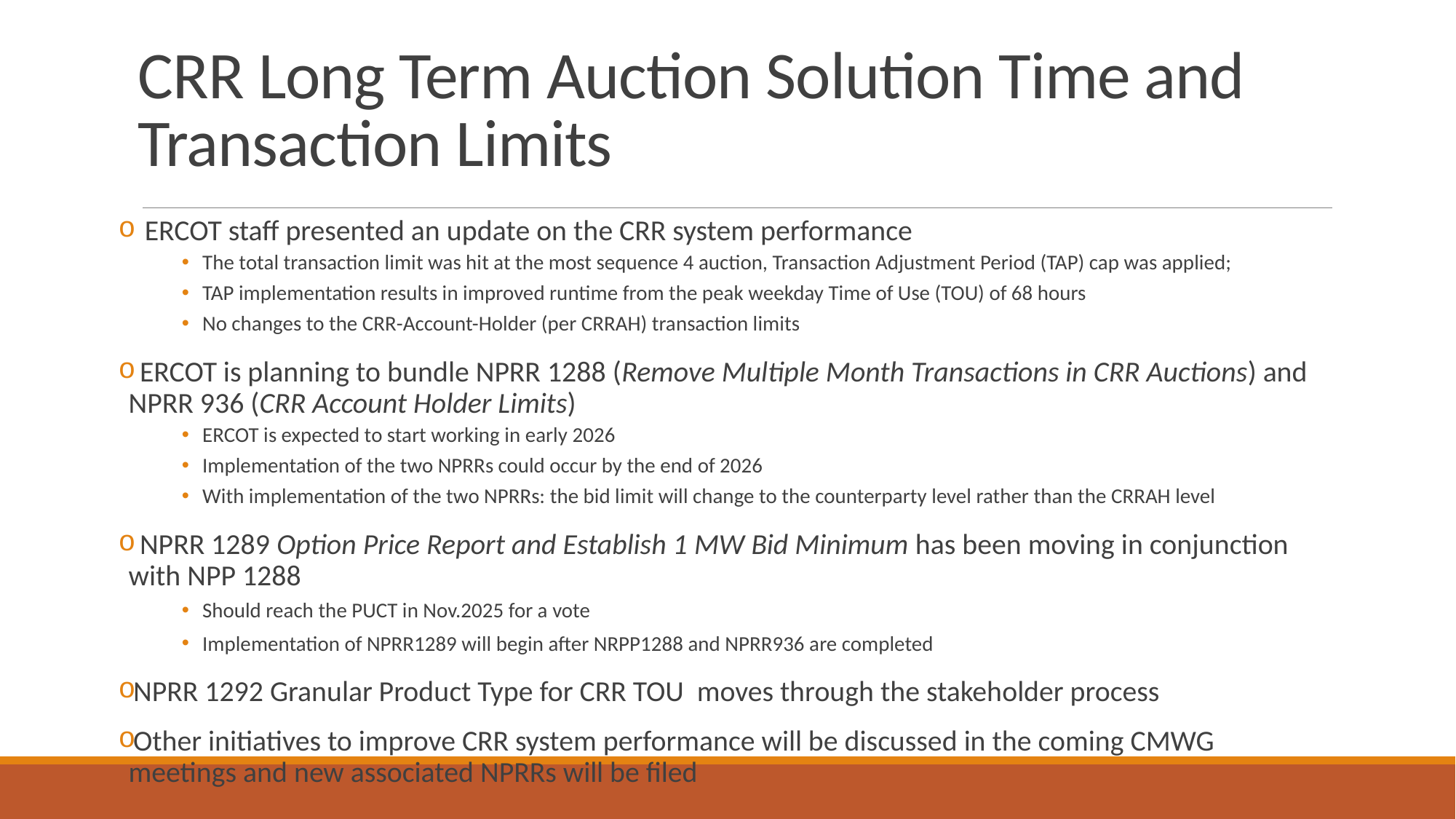

# CRR Long Term Auction Solution Time and Transaction Limits
ERCOT staff presented an update on the CRR system performance
The total transaction limit was hit at the most sequence 4 auction, Transaction Adjustment Period (TAP) cap was applied;
TAP implementation results in improved runtime from the peak weekday Time of Use (TOU) of 68 hours
No changes to the CRR-Account-Holder (per CRRAH) transaction limits
 ERCOT is planning to bundle NPRR 1288 (Remove Multiple Month Transactions in CRR Auctions) and NPRR 936 (CRR Account Holder Limits)
ERCOT is expected to start working in early 2026
Implementation of the two NPRRs could occur by the end of 2026
With implementation of the two NPRRs: the bid limit will change to the counterparty level rather than the CRRAH level
 NPRR 1289 Option Price Report and Establish 1 MW Bid Minimum has been moving in conjunction with NPP 1288
Should reach the PUCT in Nov.2025 for a vote
Implementation of NPRR1289 will begin after NRPP1288 and NPRR936 are completed
NPRR 1292 Granular Product Type for CRR TOU  moves through the stakeholder process
Other initiatives to improve CRR system performance will be discussed in the coming CMWG meetings and new associated NPRRs will be filed